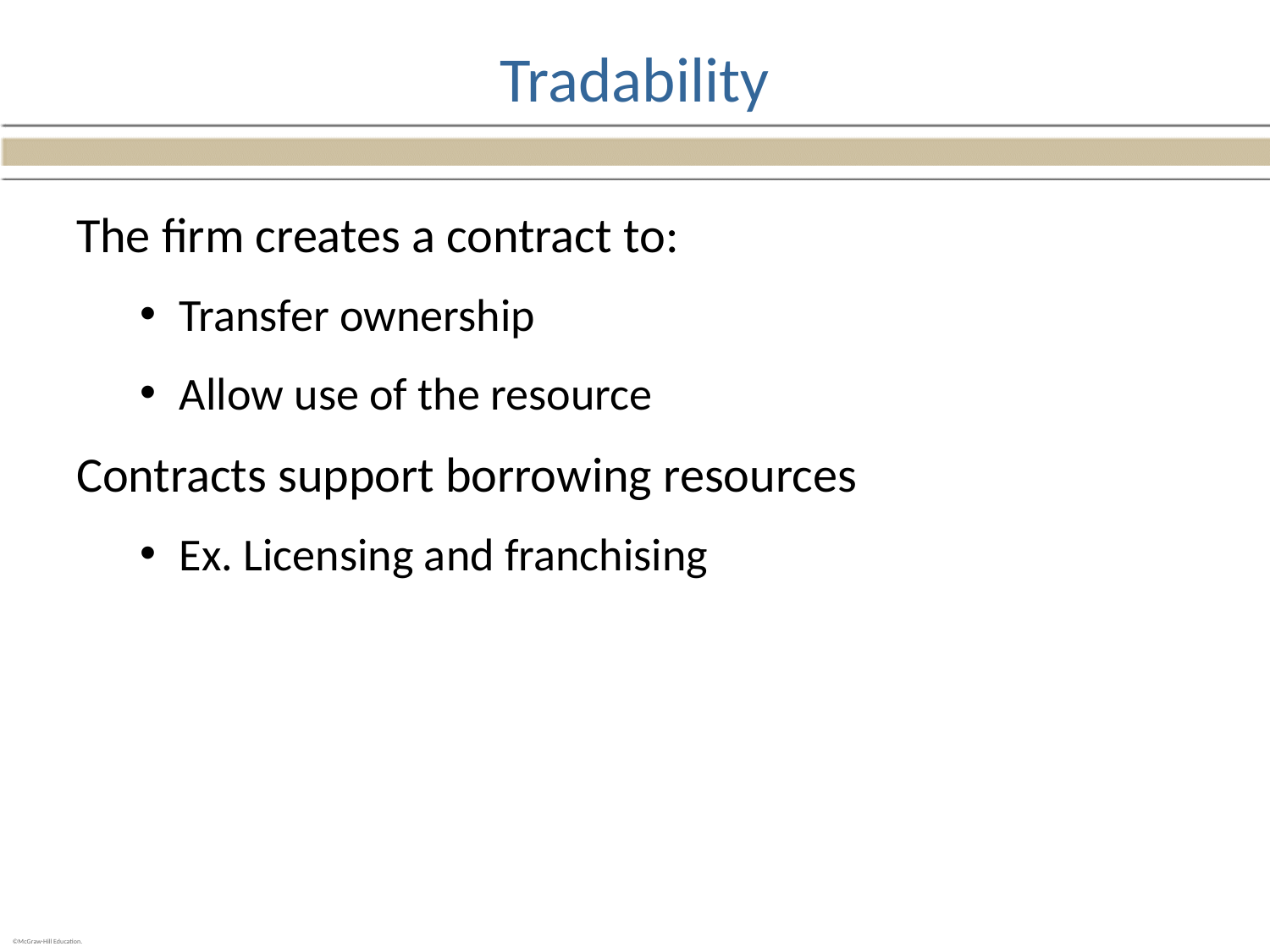

# Tradability
The firm creates a contract to:
Transfer ownership
Allow use of the resource
Contracts support borrowing resources
Ex. Licensing and franchising